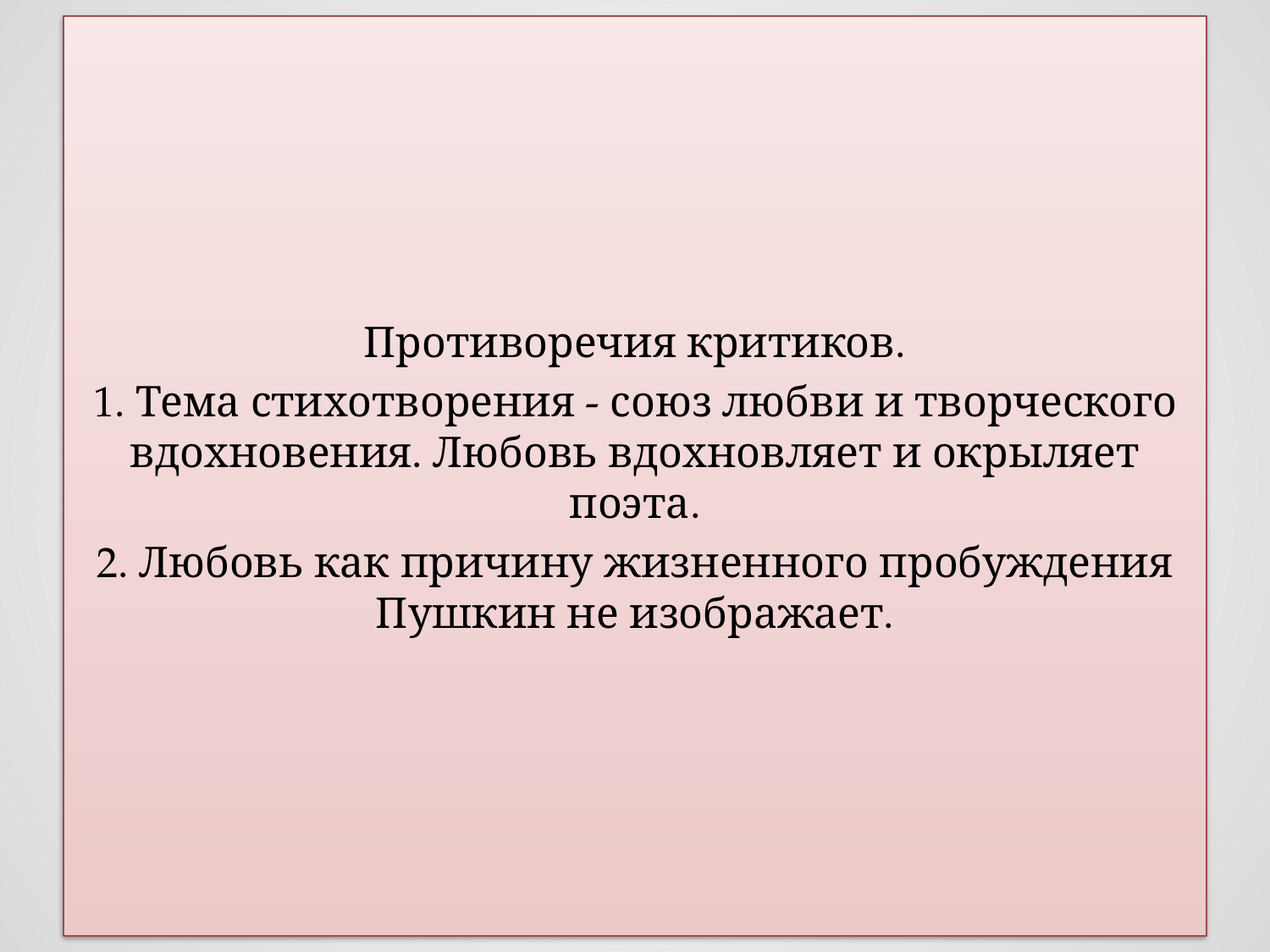

#
Противоречия критиков.
1. Тема стихотворения - союз любви и творческого вдохновения. Любовь вдохновляет и окрыляет поэта.
2. Любовь как причину жизненного пробуждения Пушкин не изображает.